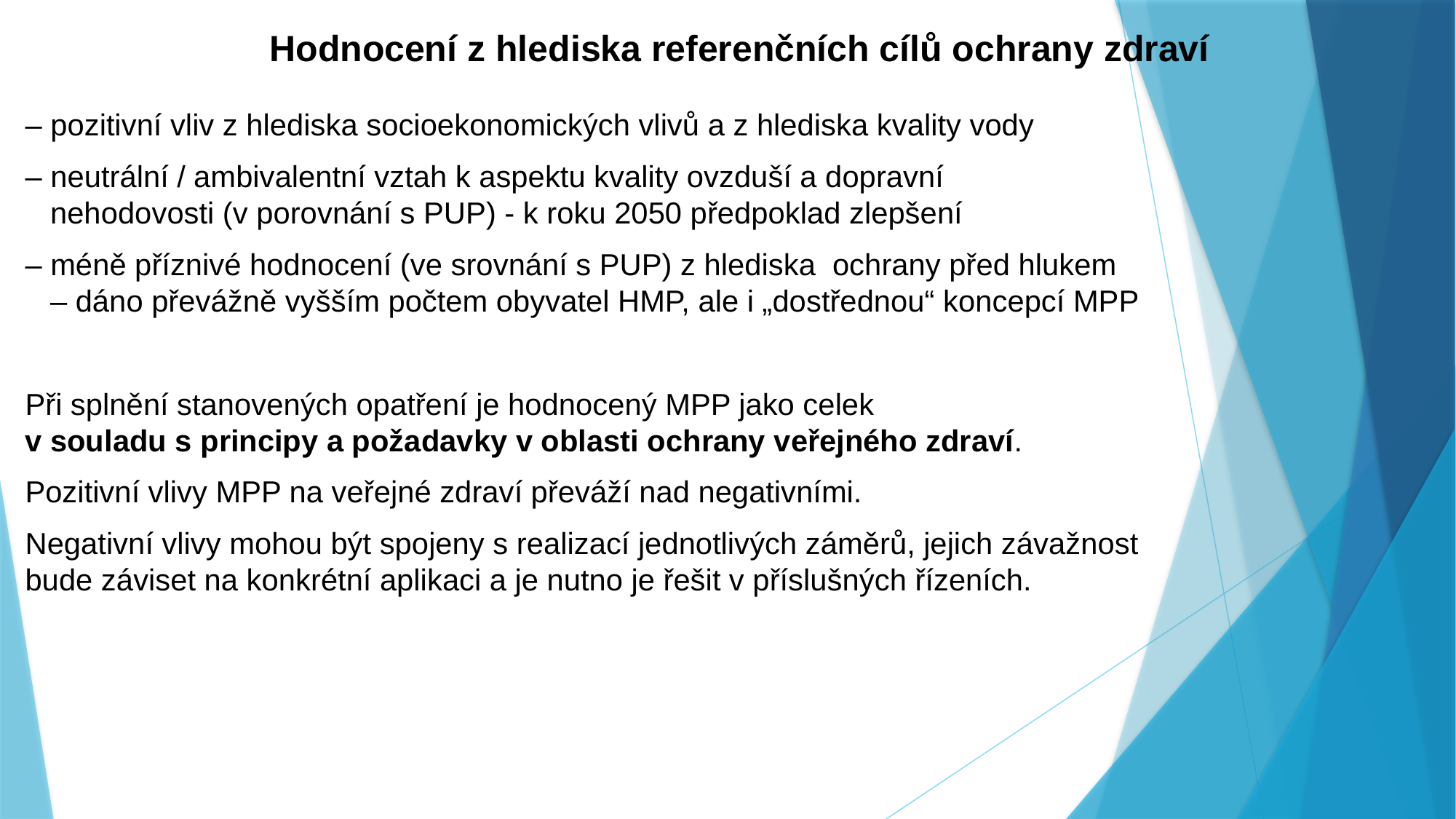

# Hodnocení z hlediska referenčních cílů ochrany zdraví
– pozitivní vliv z hlediska socioekonomických vlivů a z hlediska kvality vody
– neutrální / ambivalentní vztah k aspektu kvality ovzduší a dopravní
   nehodovosti (v porovnání s PUP) - k roku 2050 předpoklad zlepšení
– méně příznivé hodnocení (ve srovnání s PUP) z hlediska  ochrany před hlukem
   – dáno převážně vyšším počtem obyvatel HMP, ale i „dostřednou“ koncepcí MPP

Při splnění stanovených opatření je hodnocený MPP jako celek
v souladu s principy a požadavky v oblasti ochrany veřejného zdraví.
Pozitivní vlivy MPP na veřejné zdraví převáží nad negativními.
Negativní vlivy mohou být spojeny s realizací jednotlivých záměrů, jejich závažnost
bude záviset na konkrétní aplikaci a je nutno je řešit v příslušných řízeních.